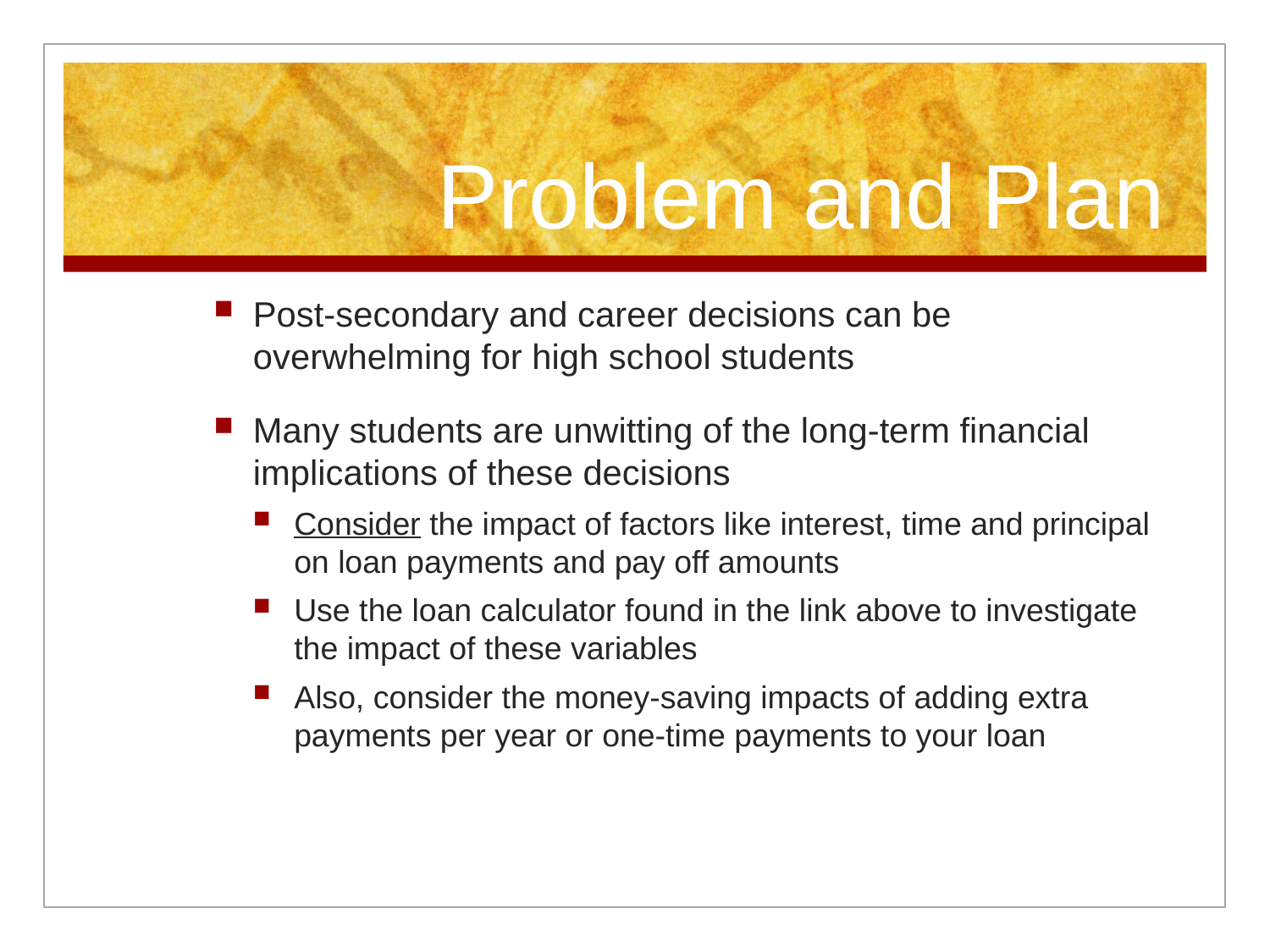

# Problem and Plan
Post-secondary and career decisions can be overwhelming for high school students
Many students are unwitting of the long-term financial implications of these decisions
Consider the impact of factors like interest, time and principal on loan payments and pay off amounts
Use the loan calculator found in the link above to investigate the impact of these variables
Also, consider the money-saving impacts of adding extra payments per year or one-time payments to your loan